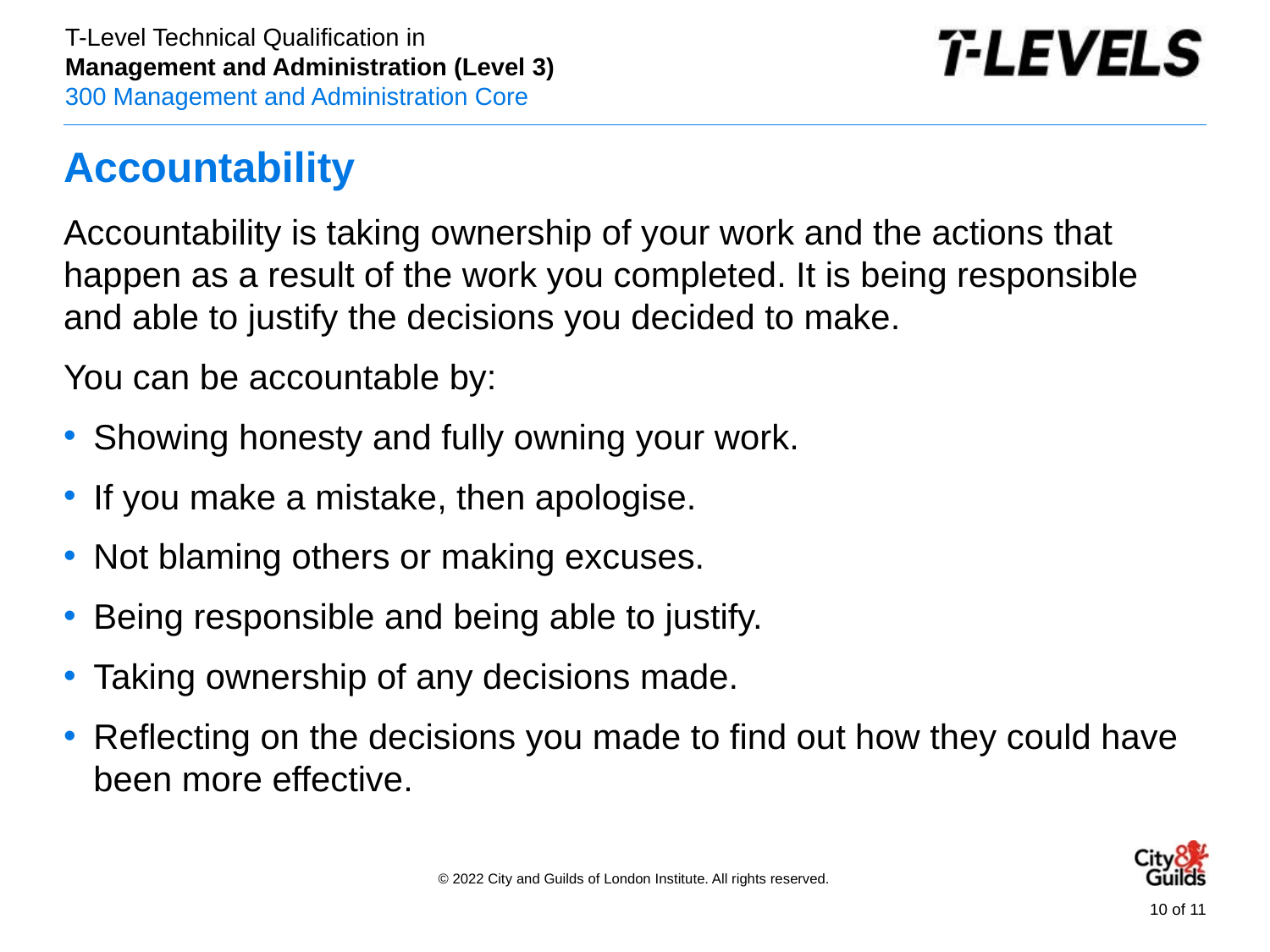

# Accountability
Accountability is taking ownership of your work and the actions that happen as a result of the work you completed. It is being responsible and able to justify the decisions you decided to make.
You can be accountable by:
Showing honesty and fully owning your work.
If you make a mistake, then apologise.
Not blaming others or making excuses.
Being responsible and being able to justify.
Taking ownership of any decisions made.
Reflecting on the decisions you made to find out how they could have been more effective.